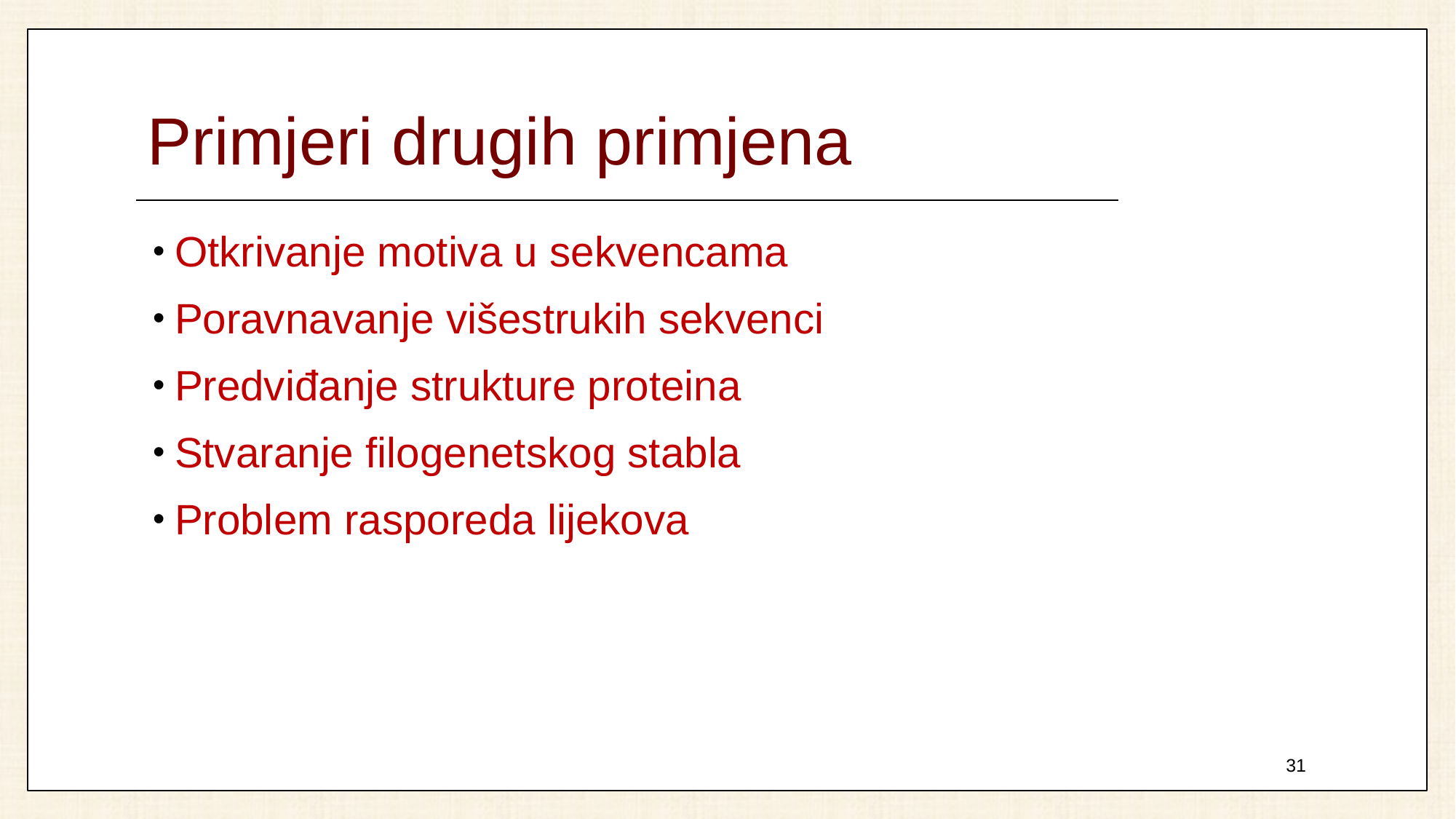

# Primjeri drugih primjena
Otkrivanje motiva u sekvencama
Poravnavanje višestrukih sekvenci
Predviđanje strukture proteina
Stvaranje filogenetskog stabla
Problem rasporeda lijekova
31